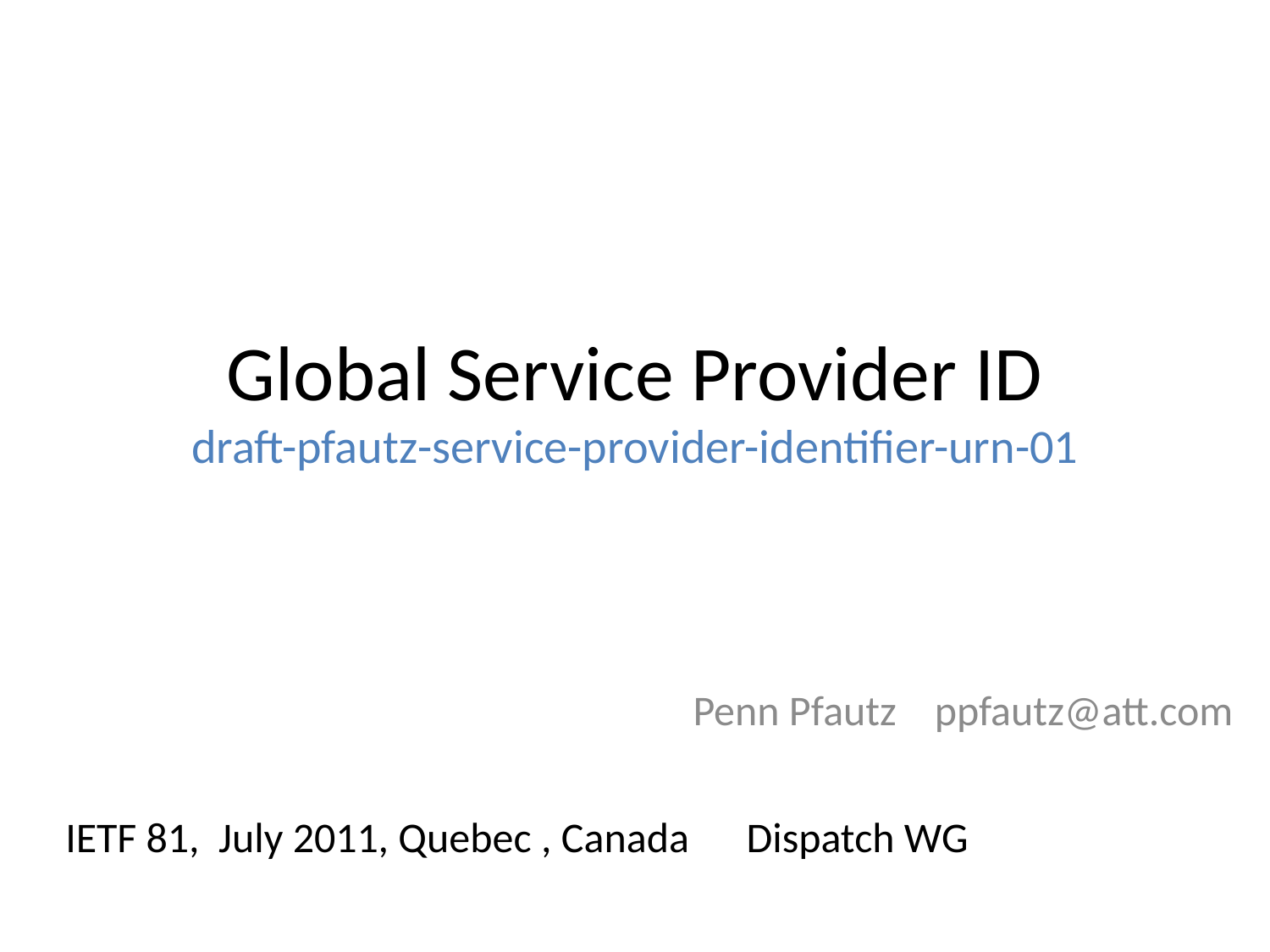

# Global Service Provider ID draft-pfautz-service-provider-identifier-urn-01
Penn Pfautz    ppfautz@att.com
IETF 81,  July 2011, Quebec , Canada      Dispatch WG